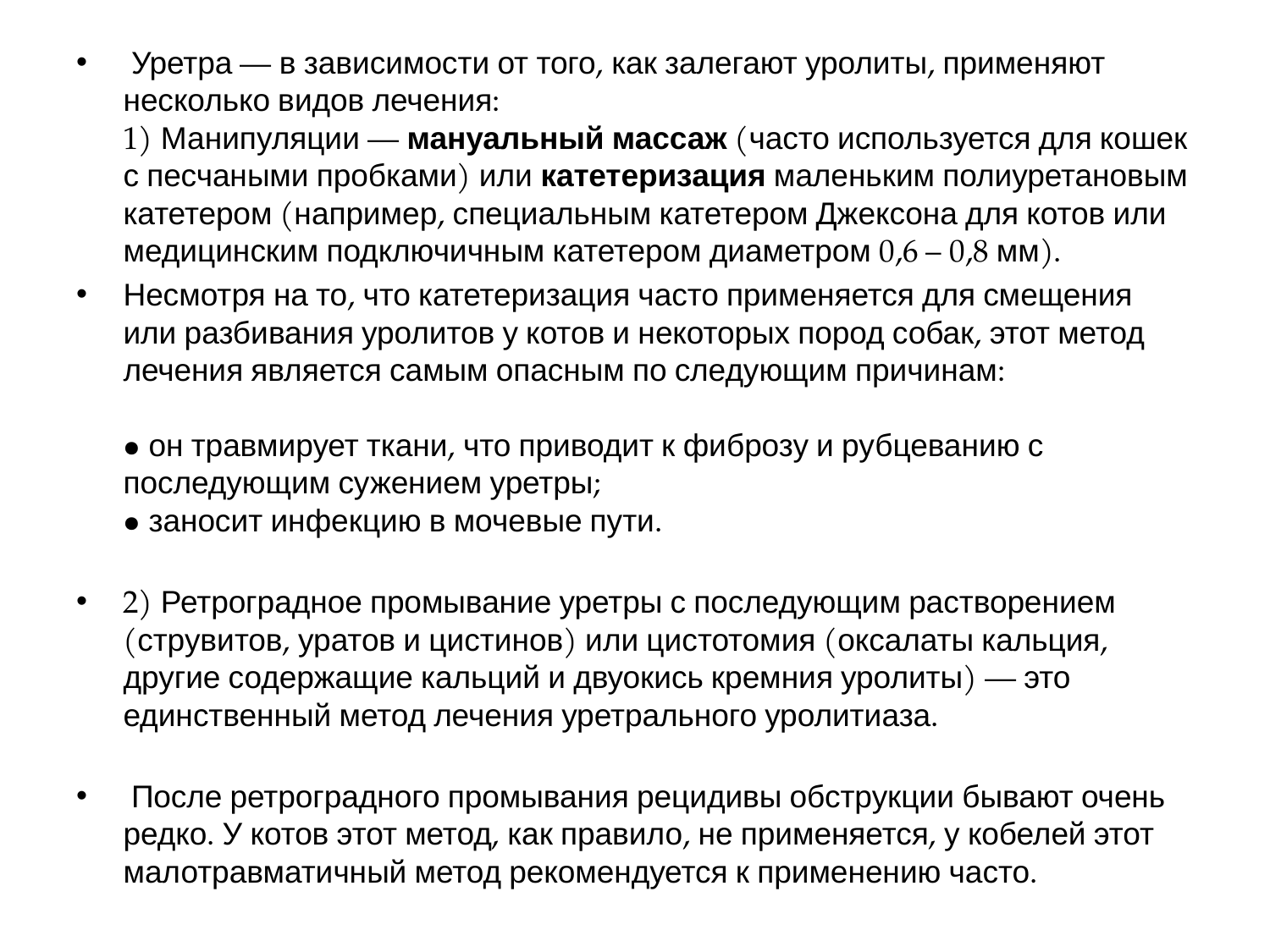

Уретра — в зависимости от того, как залегают уролиты, применяют несколько видов лечения: 
1) Манипуляции — мануальный массаж (часто используется для кошек с песчаными пробками) или катетеризация маленьким полиуретановым катетером (например, специальным катетером Джексона для котов или медицинским подключичным катетером диаметром 0,6 – 0,8 мм).
Несмотря на то, что катетеризация часто применяется для смещения или разбивания уролитов у котов и некоторых пород собак, этот метод лечения является самым опасным по следующим причинам: 
• он травмирует ткани, что приводит к фиброзу и рубцеванию с последующим сужением уретры; 
• заносит инфекцию в мочевые пути.
2) Ретроградное промывание уретры с последующим растворением (струвитов, уратов и цистинов) или цистотомия (оксалаты кальция, другие содержащие кальций и двуокись кремния уролиты) — это единственный метод лечения уретрального уролитиаза.
 После ретроградного промывания рецидивы обструкции бывают очень редко. У котов этот метод, как правило, не применяется, у кобелей этот малотравматичный метод рекомендуется к применению часто.